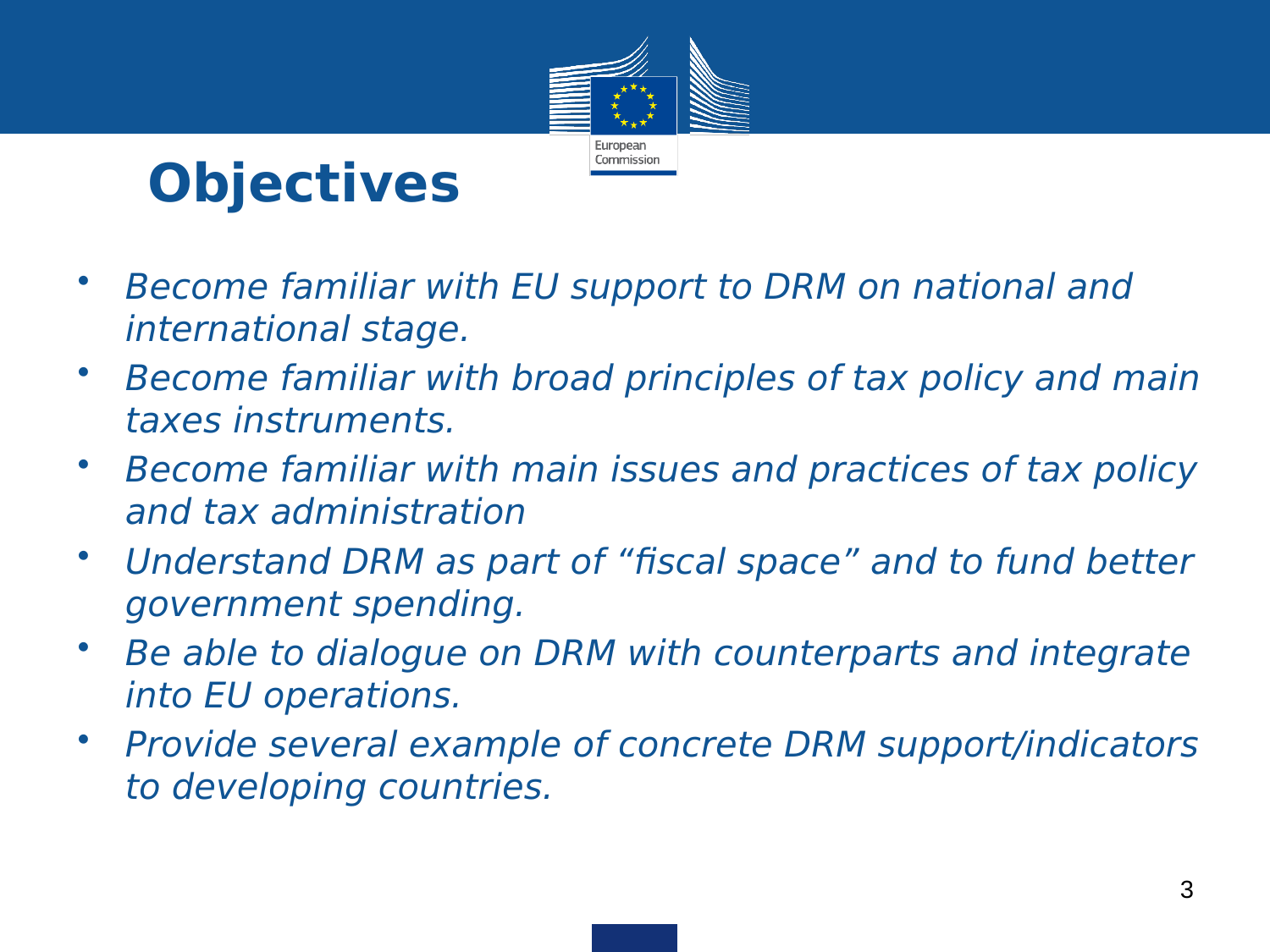

# Objectives
Become familiar with EU support to DRM on national and  international stage.
Become familiar with broad principles of tax policy and main taxes instruments.
Become familiar with main issues and practices of tax policy and tax administration
Understand DRM as part of “fiscal space” and to fund better government spending.
Be able to dialogue on DRM with counterparts and integrate into EU operations.
Provide several example of concrete DRM support/indicators to developing countries.
3